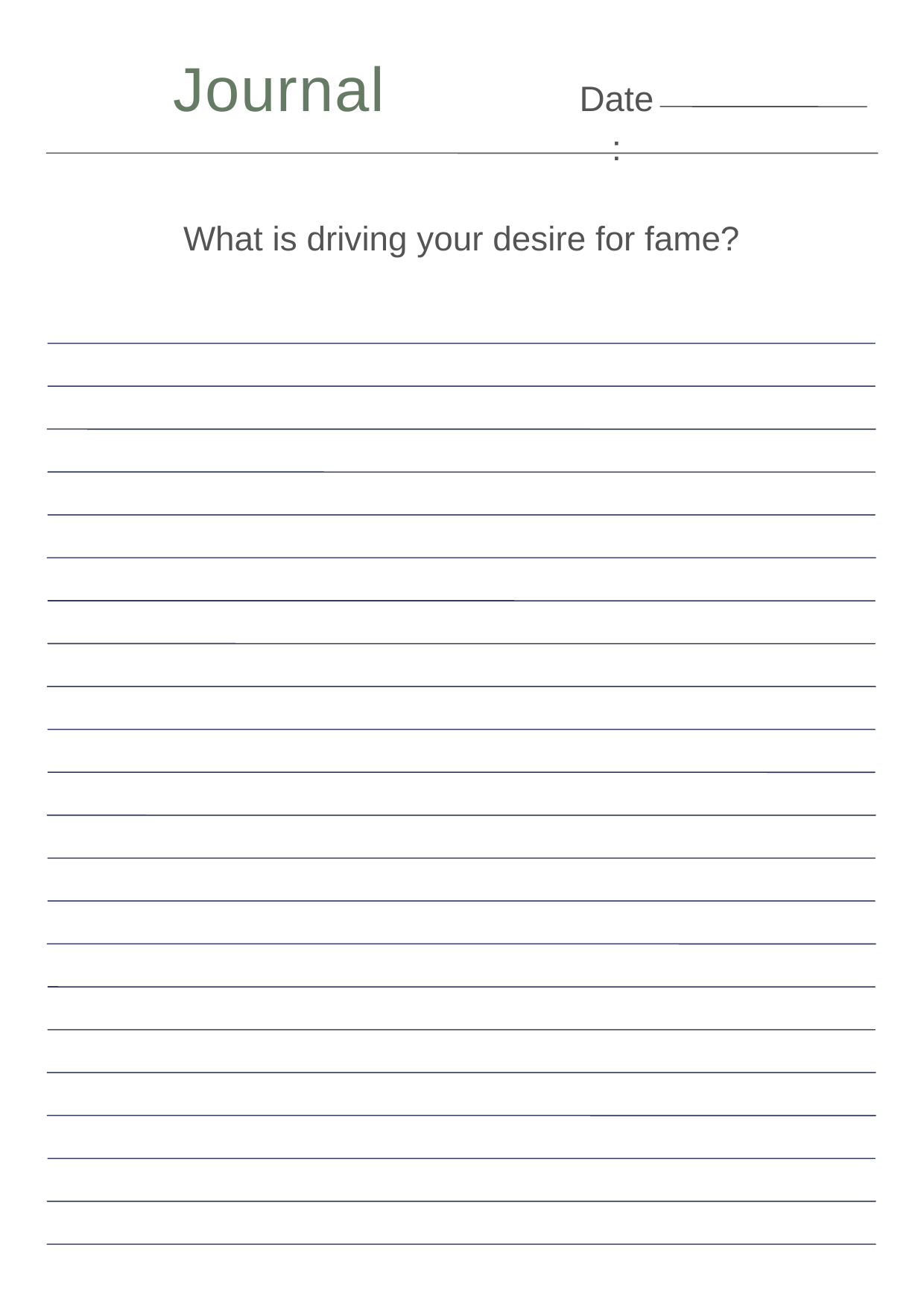

Journal
Date:

What is driving your desire for fame?